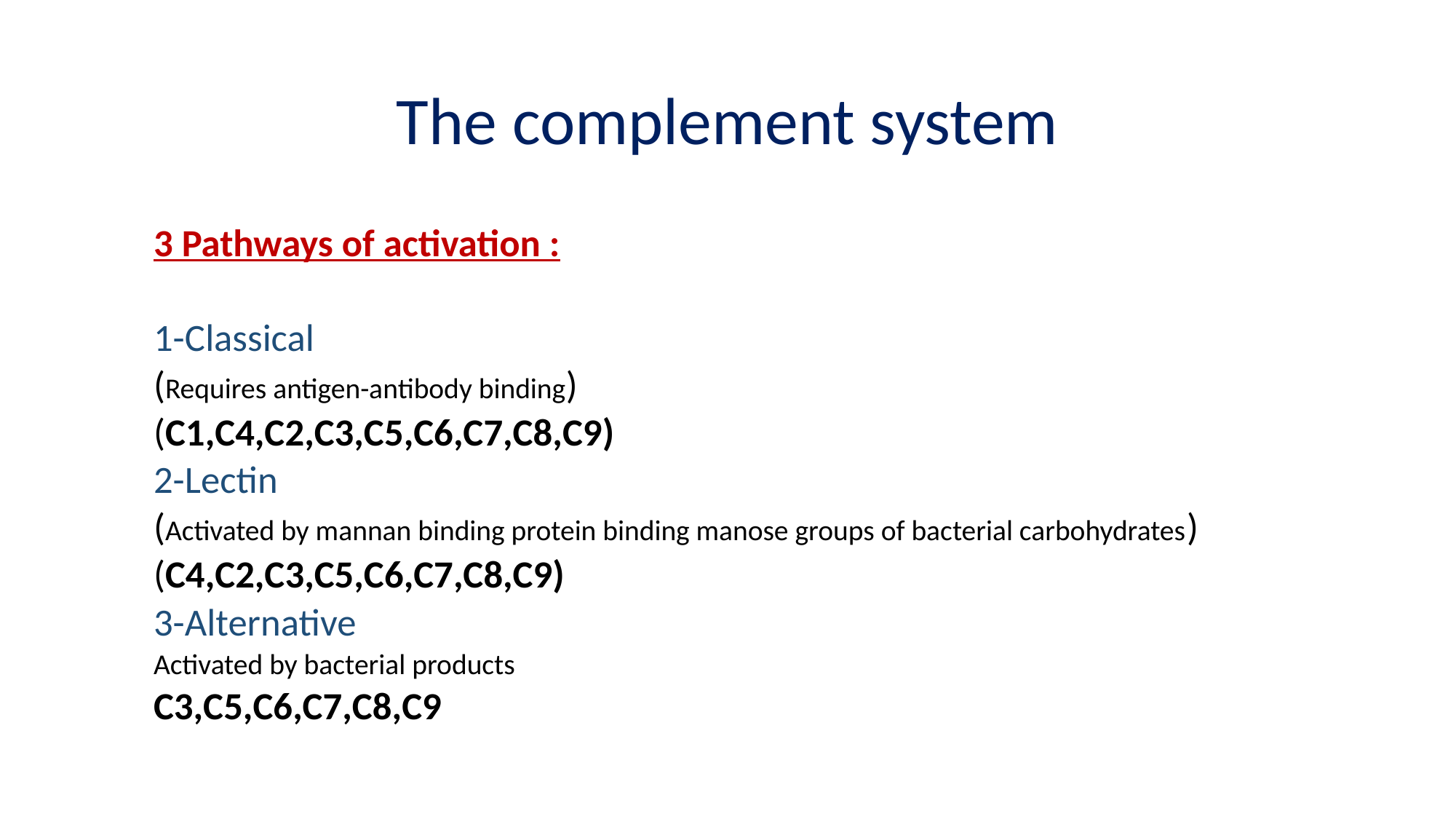

# The complement system
3 Pathways of activation :

1-Classical
(Requires antigen-antibody binding)
(C1,C4,C2,C3,C5,C6,C7,C8,C9)
2-Lectin
(Activated by mannan binding protein binding manose groups of bacterial carbohydrates)
(C4,C2,C3,C5,C6,C7,C8,C9)
3-Alternative
Activated by bacterial products
C3,C5,C6,C7,C8,C9